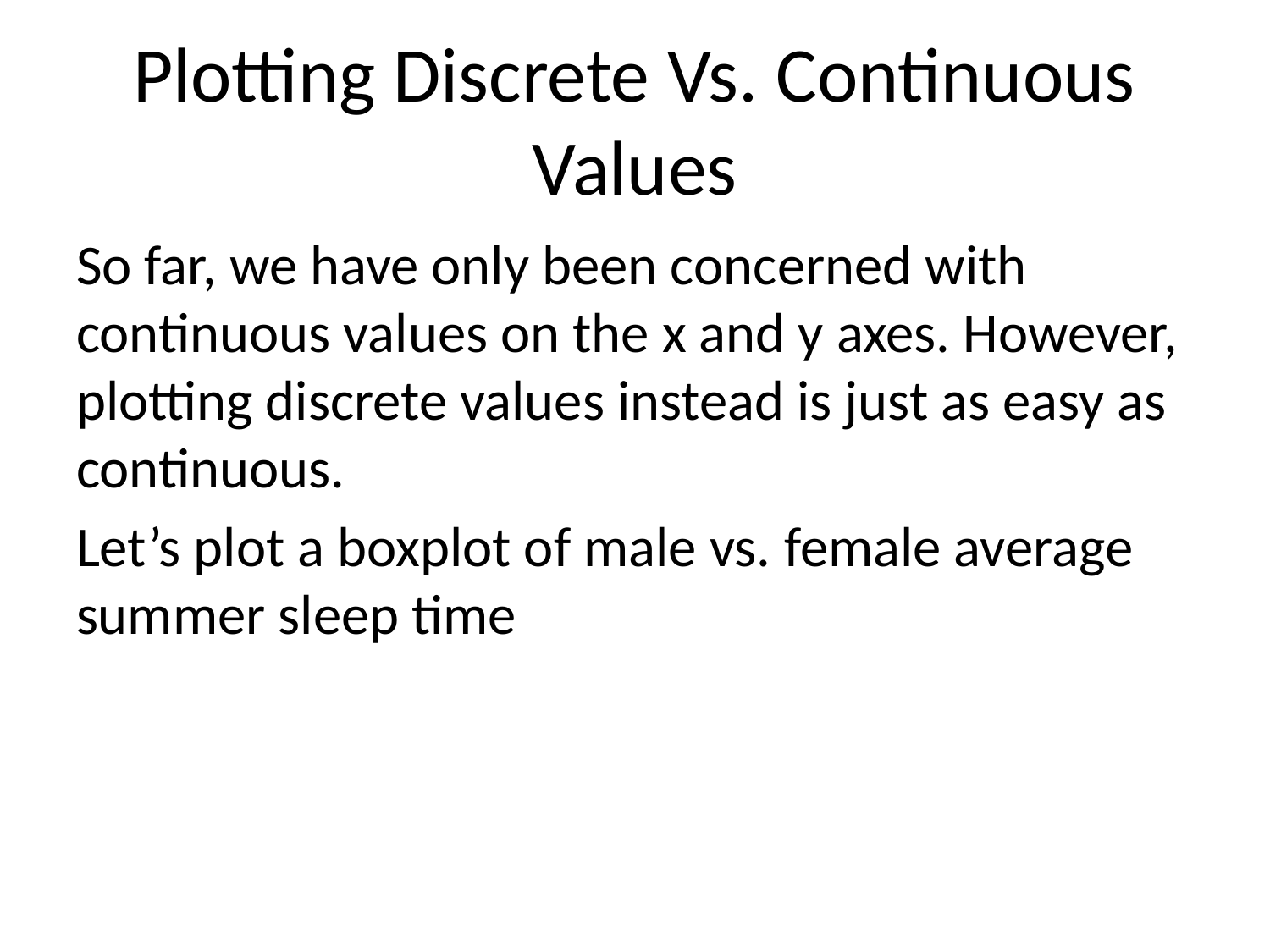

# Plotting Discrete Vs. Continuous Values
So far, we have only been concerned with continuous values on the x and y axes. However, plotting discrete values instead is just as easy as continuous.
Let’s plot a boxplot of male vs. female average summer sleep time